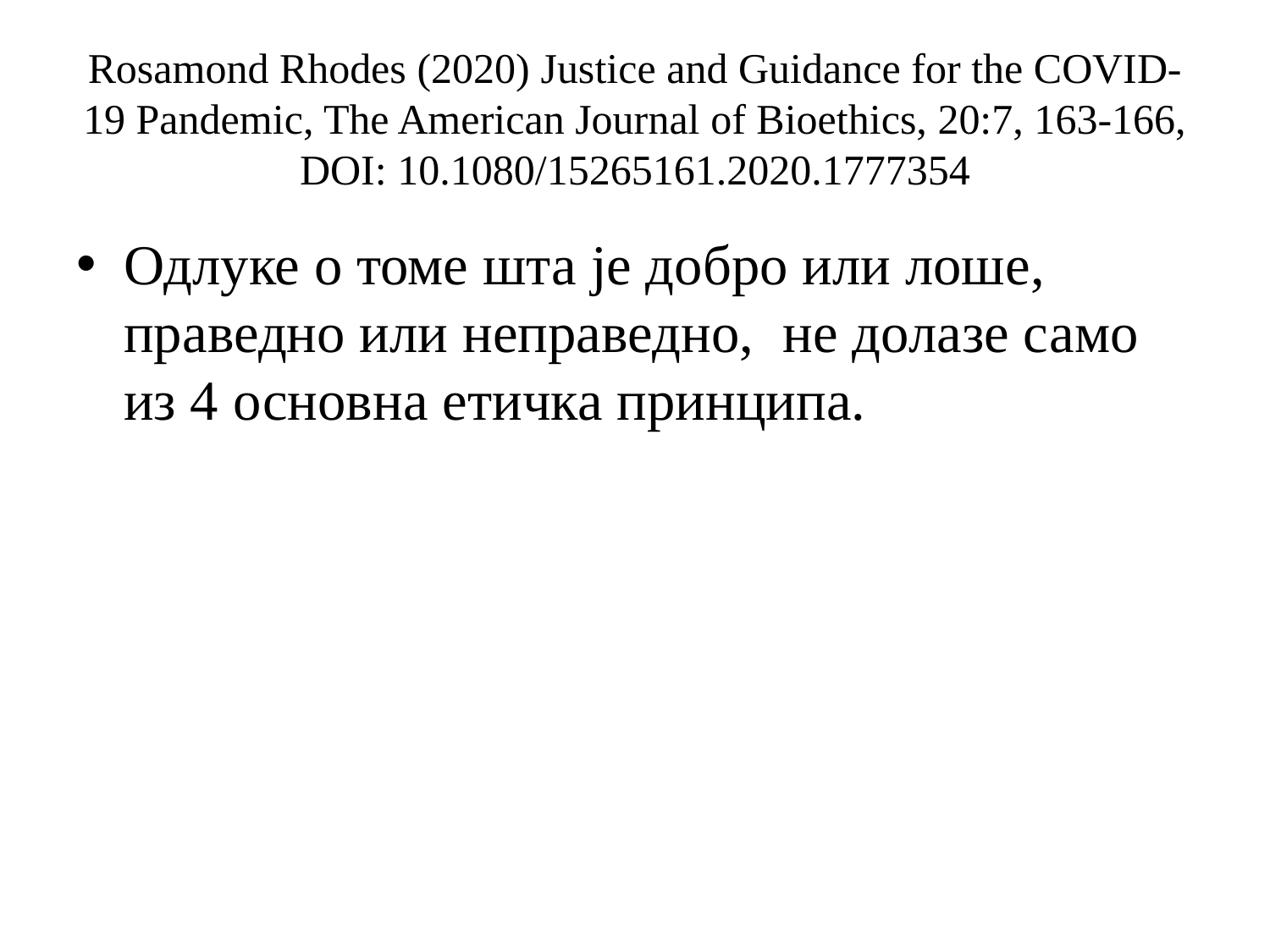

# Rosamond Rhodes (2020) Justice and Guidance for the COVID-19 Pandemic, The American Journal of Bioethics, 20:7, 163-166, DOI: 10.1080/15265161.2020.1777354
Одлуке о томе шта је добро или лоше, праведно или неправедно,  не долазе само из 4 основна етичка принципа.